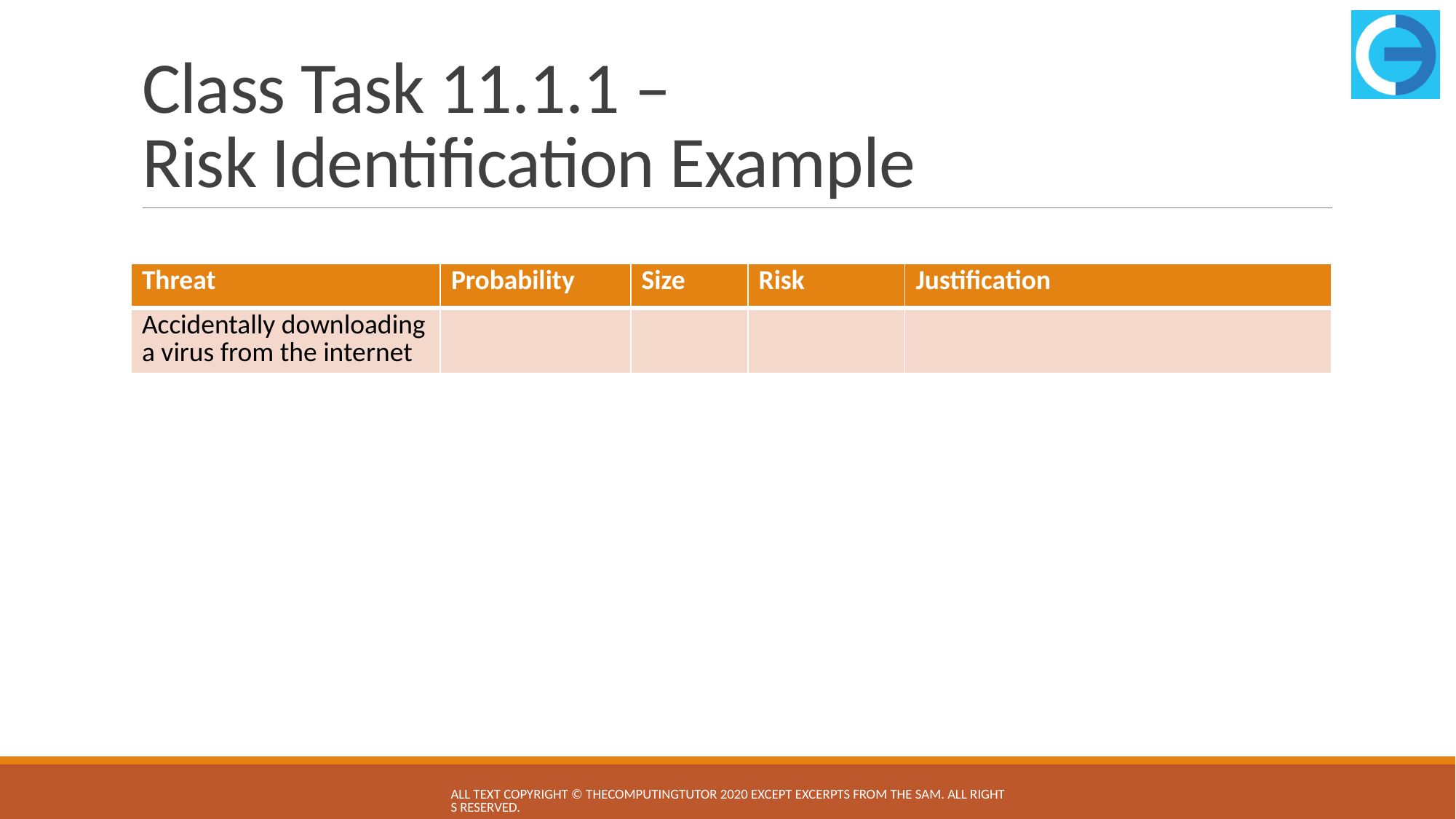

# Class Task 11.1.1 – Risk Identification Example

| Threat | Probability | Size | Risk | Justification |
| --- | --- | --- | --- | --- |
| Accidentally downloading a virus from the internet |  |  |  |  |
All text copyright © TheComputingTutor 2020 except excerpts from the SAM. All rights Reserved.